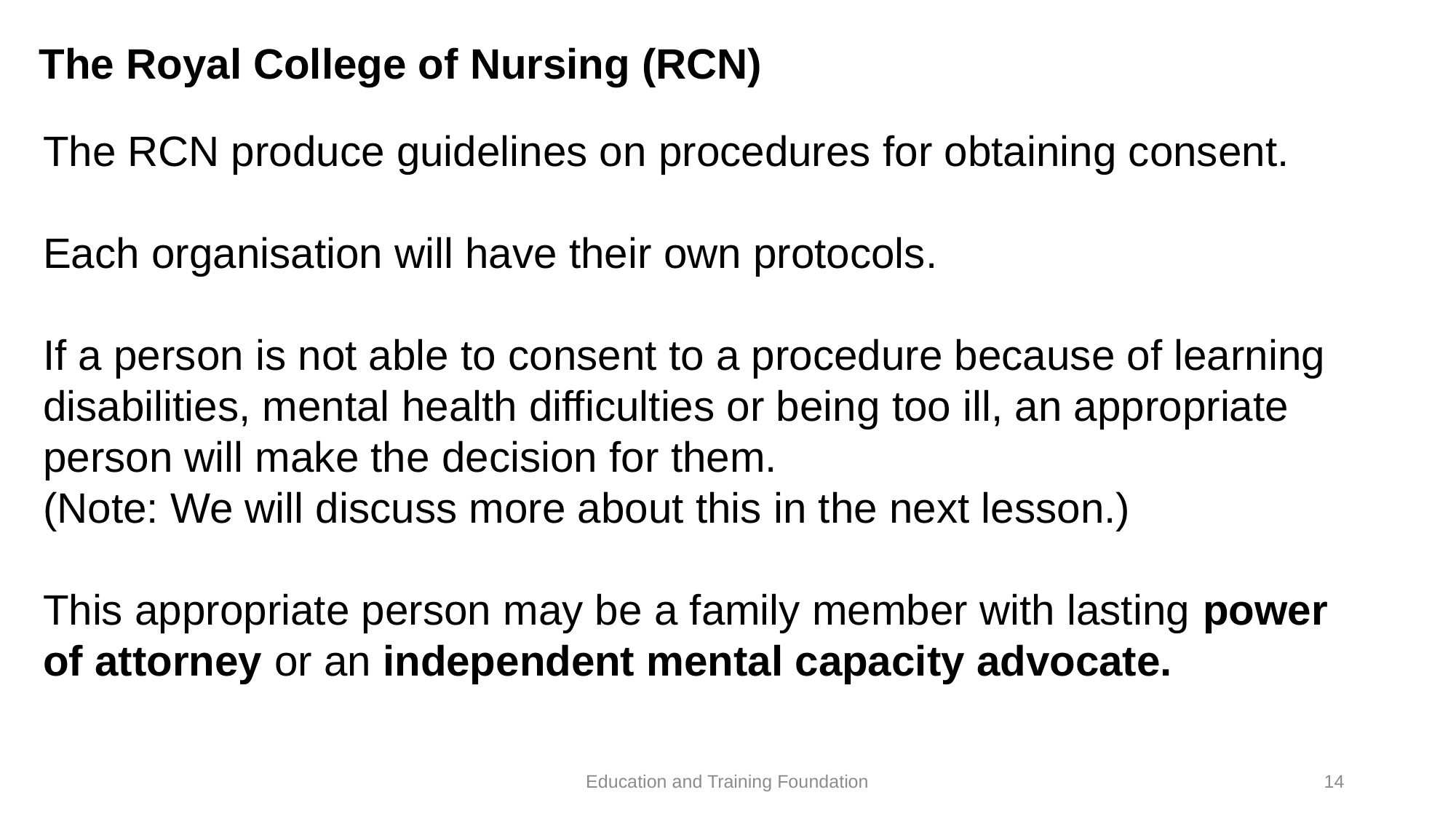

The Royal College of Nursing (RCN)
The RCN produce guidelines on procedures for obtaining consent.

Each organisation will have their own protocols.

If a person is not able to consent to a procedure because of learning disabilities, mental health difficulties or being too ill, an appropriate person will make the decision for them.
(Note: We will discuss more about this in the next lesson.)

This appropriate person may be a family member with lasting power of attorney or an independent mental capacity advocate.
Education and Training Foundation
14